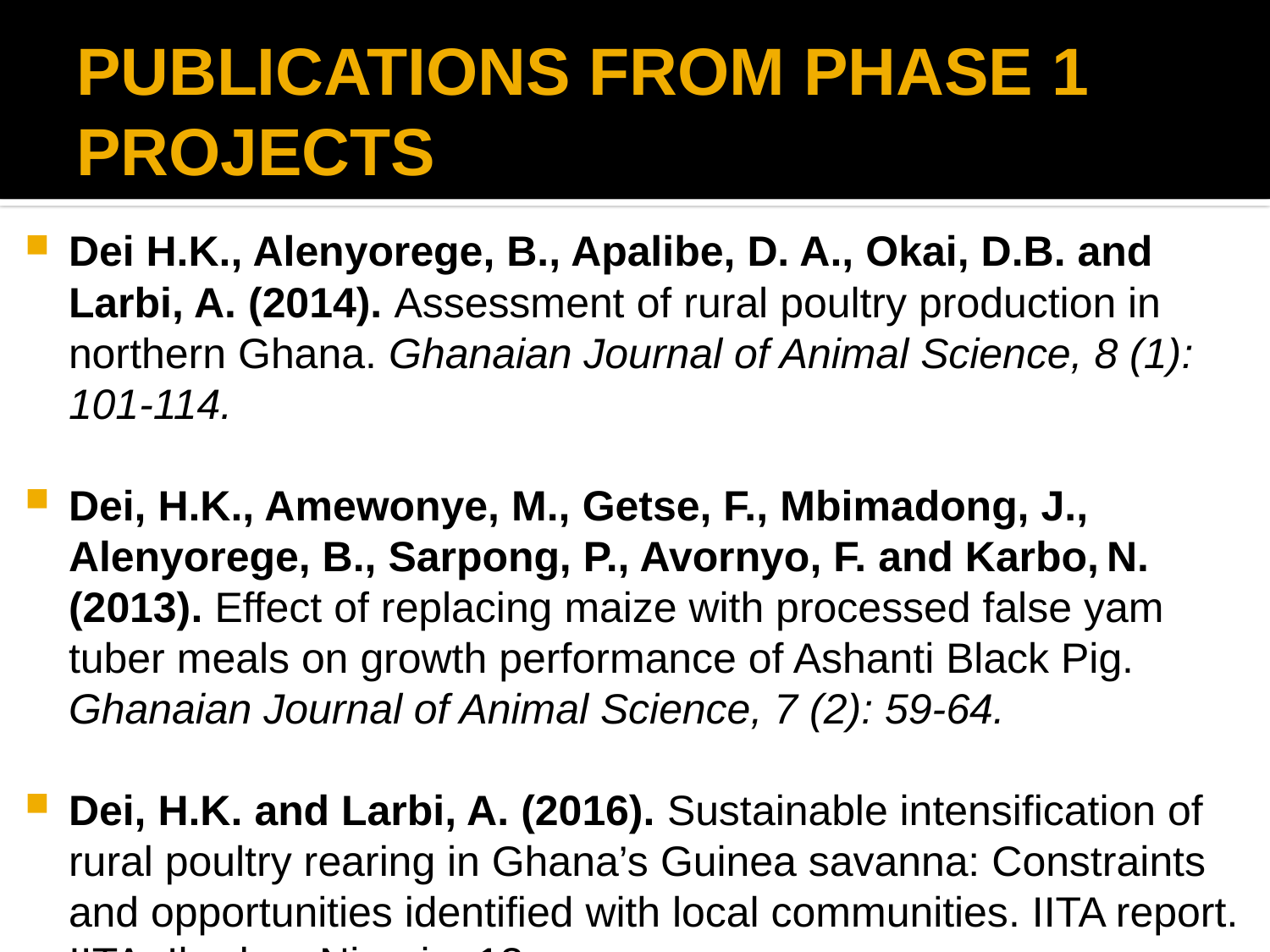

# PUBLICATIONS FROM PHASE 1 PROJECTS
Dei H.K., Alenyorege, B., Apalibe, D. A., Okai, D.B. and Larbi, A. (2014). Assessment of rural poultry production in northern Ghana. Ghanaian Journal of Animal Science, 8 (1): 101-114.

Dei, H.K., Amewonye, M., Getse, F., Mbimadong, J., Alenyorege, B., Sarpong, P., Avornyo, F. and Karbo, N. (2013). Effect of replacing maize with processed false yam tuber meals on growth performance of Ashanti Black Pig. Ghanaian Journal of Animal Science, 7 (2): 59-64.

Dei, H.K. and Larbi, A. (2016). Sustainable intensification of rural poultry rearing in Ghana’s Guinea savanna: Constraints and opportunities identified with local communities. IITA report. IITA, Ibadan, Nigeria. 13 pp.